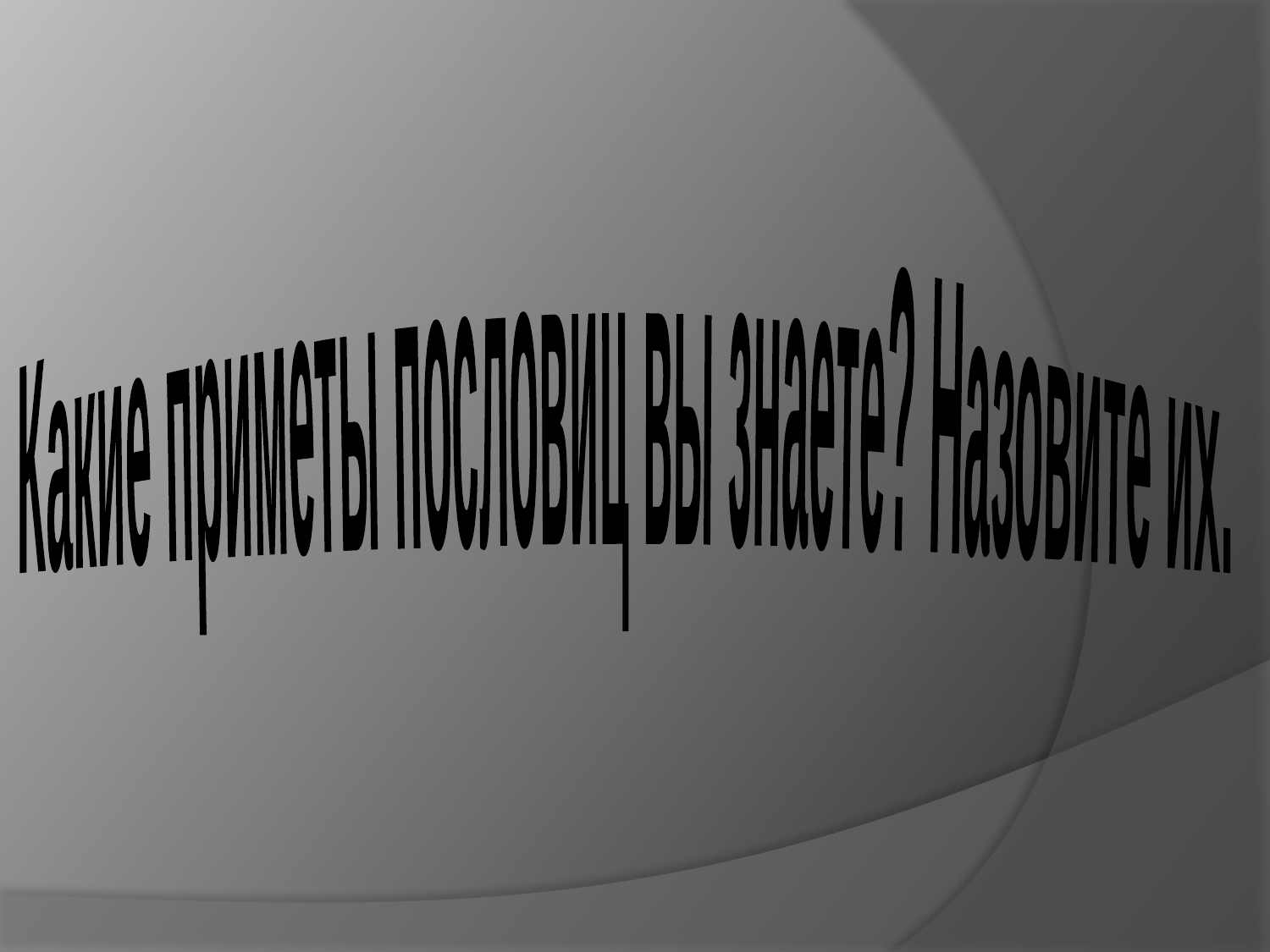

Какие приметы пословиц вы знаете? Назовите их.